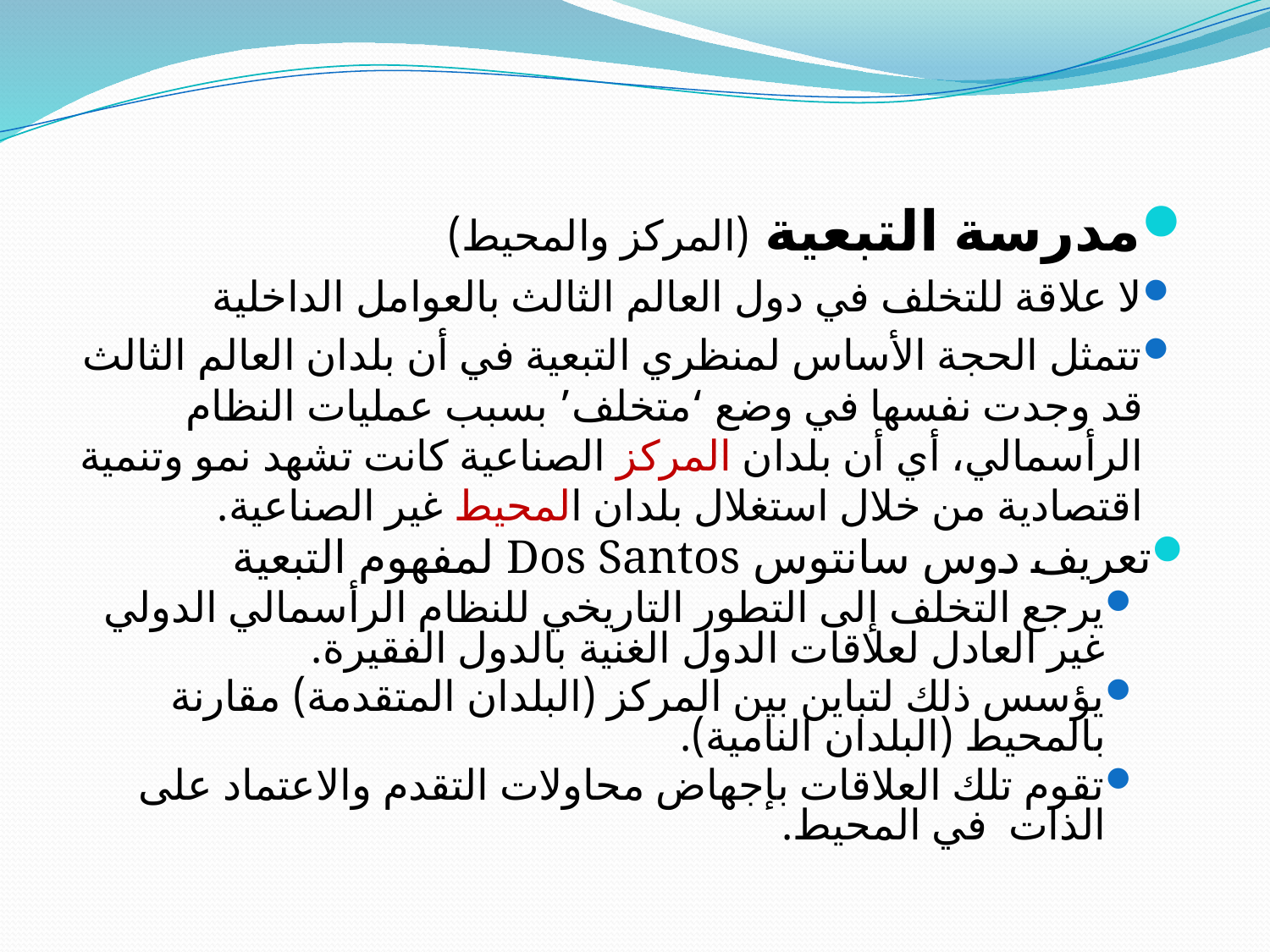

مدرسة التبعية (المركز والمحيط)
لا علاقة للتخلف في دول العالم الثالث بالعوامل الداخلية
تتمثل الحجة الأساس لمنظري التبعية في أن بلدان العالم الثالث قد وجدت نفسها في وضع ‘متخلف’ بسبب عمليات النظام الرأسمالي، أي أن بلدان المركز الصناعية كانت تشهد نمو وتنمية اقتصادية من خلال استغلال بلدان المحيط غير الصناعية.
تعريف دوس سانتوس Dos Santos لمفهوم التبعية
يرجع التخلف إلى التطور التاريخي للنظام الرأسمالي الدولي غير العادل لعلاقات الدول الغنية بالدول الفقيرة.
يؤسس ذلك لتباين بين المركز (البلدان المتقدمة) مقارنة بالمحيط (البلدان النامية).
تقوم تلك العلاقات بإجهاض محاولات التقدم والاعتماد على الذات  في المحيط.